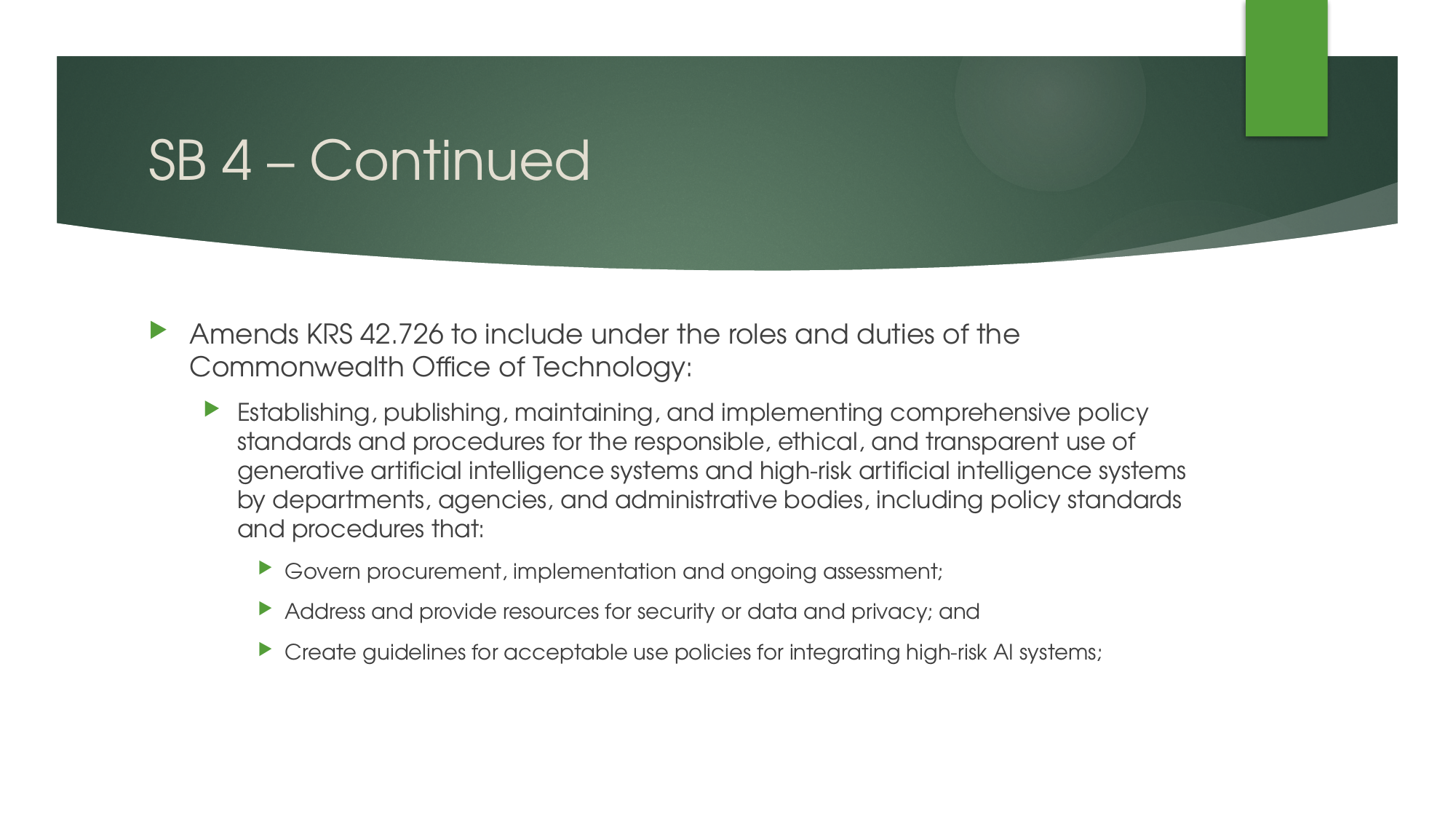

# SB 4 – Continued
Amends KRS 42.726 to include under the roles and duties of the Commonwealth Office of Technology:
Establishing, publishing, maintaining, and implementing comprehensive policy standards and procedures for the responsible, ethical, and transparent use of generative artificial intelligence systems and high-risk artificial intelligence systems by departments, agencies, and administrative bodies, including policy standards and procedures that:
Govern procurement, implementation and ongoing assessment;
Address and provide resources for security or data and privacy; and
Create guidelines for acceptable use policies for integrating high-risk AI systems;